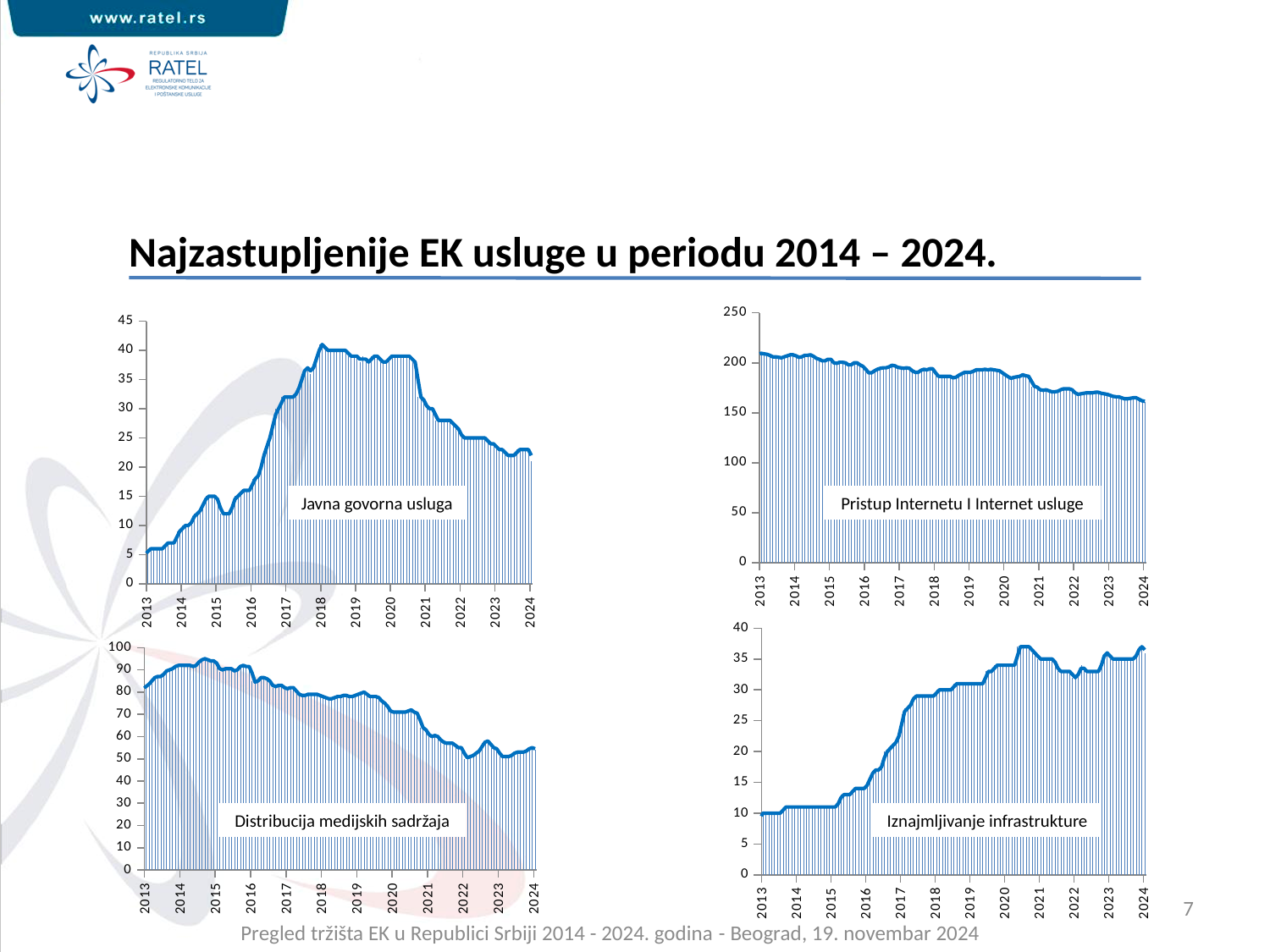

Najzastupljenije EK usluge u periodu 2014 – 2024.

### Chart

| Category |  |
|---|---|
| 38930 | 0.0 |
| 38961 | 2.0 |
| 38991 | 7.0 |
| 39022 | 17.0 |
| 39052 | 34.0 |
| 39083 | 43.0 |
| 39114 | 43.0 |
| 39142 | 60.0 |
| 39173 | 70.0 |
| 39203 | 109.0 |
| 39234 | 122.0 |
| 39264 | 140.0 |
| 39295 | 156.0 |
| 39326 | 156.0 |
| 39356 | 154.0 |
| 39387 | 154.0 |
| 39417 | 156.0 |
| 39448 | 157.0 |
| 39479 | 157.0 |
| 39508 | 163.0 |
| 39539 | 167.0 |
| 39569 | 169.0 |
| 39600 | 174.0 |
| 39630 | 175.0 |
| 39661 | 180.0 |
| 39692 | 179.0 |
| 39722 | 181.0 |
| 39753 | 186.0 |
| 39783 | 188.0 |
| 39814 | 188.0 |
| 39845 | 190.0 |
| 39873 | 191.0 |
| 39904 | 192.0 |
| 39934 | 195.0 |
| 39965 | 185.0 |
| 39995 | 187.0 |
| 40026 | 187.0 |
| 40057 | 185.0 |
| 40087 | 187.0 |
| 40118 | 186.0 |
| 40148 | 186.0 |
| 40179 | 181.0 |
| 40210 | 183.0 |
| 40238 | 191.0 |
| 40269 | 193.0 |
| 40299 | 193.0 |
| 40330 | 196.0 |
| 40360 | 198.0 |
| 40391 | 197.0 |
| 40422 | 195.0 |
| 40452 | 193.0 |
| 40483 | 191.0 |
| 40513 | 189.0 |
| 40544 | 189.0 |
| 40575 | 192.0 |
| 40603 | 197.0 |
| 40634 | 196.0 |
| 40664 | 198.0 |
| 40695 | 199.0 |
| 40725 | 201.0 |
| 40756 | 203.0 |
| 40787 | 202.0 |
| 40817 | 202.0 |
| 40848 | 204.0 |
| 40878 | 206.0 |
| 40909 | 203.0 |
| 40940 | 203.0 |
| 40969 | 202.0 |
| 41000 | 203.0 |
| 41030 | 203.0 |
| 41061 | 203.0 |
| 41091 | 202.0 |
| 41122 | 206.0 |
| 41153 | 206.0 |
| 41183 | 207.0 |
| 41214 | 207.0 |
| 41244 | 210.0 |
| 41275 | 209.0 |
| 41306 | 209.0 |
| 41334 | 208.0 |
| 41365 | 207.0 |
| 41395 | 205.0 |
| 41426 | 207.0 |
| 41456 | 204.0 |
| 41487 | 206.0 |
| 41518 | 206.0 |
| 41548 | 208.0 |
| 41579 | 208.0 |
| 41609 | 208.0 |
| 41640 | 206.0 |
| 41671 | 205.0 |
| 41699 | 207.0 |
| 41730 | 208.0 |
| 41760 | 207.0 |
| 41791 | 209.0 |
| 41821 | 204.0 |
| 41852 | 205.0 |
| 41883 | 202.0 |
| 41913 | 202.0 |
| 41944 | 202.0 |
| 41974 | 205.0 |
| 42005 | 202.0 |
| 42036 | 198.0 |
| 42064 | 201.0 |
| 42095 | 200.0 |
| 42125 | 201.0 |
| 42156 | 199.0 |
| 42186 | 197.0 |
| 42217 | 199.0 |
| 42248 | 201.0 |
| 42278 | 199.0 |
| 42309 | 197.0 |
| 42339 | 196.0 |
| 42370 | 191.0 |
| 42401 | 189.0 |
| 42430 | 191.0 |
| 42461 | 193.0 |
| 42491 | 194.0 |
| 42522 | 195.0 |
| 42552 | 195.0 |
| 42583 | 195.0 |
| 42614 | 197.0 |
| 42644 | 198.0 |
| 42675 | 196.0 |
| 42705 | 195.0 |
| 42736 | 195.0 |
| 42767 | 194.0 |
| 42795 | 196.0 |
| 42826 | 193.0 |
| 42856 | 191.0 |
| 42887 | 190.0 |
| 42917 | 191.0 |
| 42948 | 194.0 |
| 42979 | 193.0 |
| 43009 | 193.0 |
| 43040 | 195.0 |
| 43070 | 193.0 |
| 43101 | 187.0 |
| 43132 | 186.0 |
| 43160 | 187.0 |
| 43191 | 186.0 |
| 43221 | 187.0 |
| 43252 | 186.0 |
| 43282 | 184.0 |
| 43313 | 187.0 |
| 43344 | 188.0 |
| 43374 | 190.0 |
| 43405 | 191.0 |
| 43435 | 190.0 |
| 43466 | 191.0 |
| 43497 | 192.0 |
| 43525 | 194.0 |
| 43556 | 192.0 |
| 43586 | 194.0 |
| 43617 | 193.0 |
| 43647 | 193.0 |
| 43678 | 194.0 |
| 43709 | 192.0 |
| 43739 | 193.0 |
| 43770 | 191.0 |
| 43800 | 189.0 |
| 43831 | 187.0 |
| 43862 | 185.0 |
| 43891 | 184.0 |
| 43922 | 187.0 |
| 43952 | 185.0 |
| 43983 | 188.0 |
| 44013 | 188.0 |
| 44044 | 186.0 |
| 44075 | 187.0 |
| 44105 | 176.0 |
| 44136 | 177.0 |
| 44166 | 174.0 |
| 44197 | 172.0 |
| 44228 | 173.0 |
| 44256 | 173.0 |
| 44287 | 171.0 |
| 44317 | 171.0 |
| 44348 | 171.0 |
| 44378 | 172.0 |
| 44409 | 174.0 |
| 44440 | 174.0 |
| 44470 | 174.0 |
| 44501 | 174.0 |
| 44531 | 172.0 |
| 44562 | 168.0 |
| 44593 | 169.0 |
| 44621 | 169.0 |
| 44652 | 170.0 |
| 44682 | 170.0 |
| 44713 | 170.0 |
| 44743 | 170.0 |
| 44774 | 171.0 |
| 44805 | 170.0 |
| 44835 | 169.0 |
| 44866 | 169.0 |
| 44896 | 168.0 |
| 44927 | 167.0 |
| 44958 | 166.0 |
| 44986 | 166.0 |
| 45017 | 166.0 |
| 45047 | 164.0 |
| 45078 | 164.0 |
| 45108 | 164.0 |
| 45139 | 165.0 |
| 45170 | 165.0 |
| 45200 | 165.0 |
| 45231 | 162.0 |
| 45261 | 162.0 |
| 45292 | 161.0 |

### Chart

| Category |  |
|---|---|
| 38930 | 0.0 |
| 38961 | 2.0 |
| 38991 | 2.0 |
| 39022 | 2.0 |
| 39052 | 3.0 |
| 39083 | 3.0 |
| 39114 | 3.0 |
| 39142 | 3.0 |
| 39173 | 3.0 |
| 39203 | 3.0 |
| 39234 | 3.0 |
| 39264 | 3.0 |
| 39295 | 3.0 |
| 39326 | 3.0 |
| 39356 | 3.0 |
| 39387 | 3.0 |
| 39417 | 3.0 |
| 39448 | 3.0 |
| 39479 | 3.0 |
| 39508 | 3.0 |
| 39539 | 3.0 |
| 39569 | 3.0 |
| 39600 | 3.0 |
| 39630 | 3.0 |
| 39661 | 3.0 |
| 39692 | 3.0 |
| 39722 | 3.0 |
| 39753 | 3.0 |
| 39783 | 3.0 |
| 39814 | 3.0 |
| 39845 | 3.0 |
| 39873 | 3.0 |
| 39904 | 3.0 |
| 39934 | 3.0 |
| 39965 | 3.0 |
| 39995 | 4.0 |
| 40026 | 4.0 |
| 40057 | 4.0 |
| 40087 | 4.0 |
| 40118 | 4.0 |
| 40148 | 4.0 |
| 40179 | 4.0 |
| 40210 | 4.0 |
| 40238 | 4.0 |
| 40269 | 4.0 |
| 40299 | 4.0 |
| 40330 | 4.0 |
| 40360 | 4.0 |
| 40391 | 4.0 |
| 40422 | 4.0 |
| 40452 | 4.0 |
| 40483 | 4.0 |
| 40513 | 4.0 |
| 40544 | 4.0 |
| 40575 | 4.0 |
| 40603 | 4.0 |
| 40634 | 4.0 |
| 40664 | 4.0 |
| 40695 | 4.0 |
| 40725 | 4.0 |
| 40756 | 4.0 |
| 40787 | 4.0 |
| 40817 | 4.0 |
| 40848 | 4.0 |
| 40878 | 4.0 |
| 40909 | 4.0 |
| 40940 | 4.0 |
| 40969 | 4.0 |
| 41000 | 5.0 |
| 41030 | 5.0 |
| 41061 | 5.0 |
| 41091 | 5.0 |
| 41122 | 5.0 |
| 41153 | 5.0 |
| 41183 | 5.0 |
| 41214 | 5.0 |
| 41244 | 5.0 |
| 41275 | 6.0 |
| 41306 | 6.0 |
| 41334 | 6.0 |
| 41365 | 6.0 |
| 41395 | 6.0 |
| 41426 | 6.0 |
| 41456 | 7.0 |
| 41487 | 7.0 |
| 41518 | 7.0 |
| 41548 | 7.0 |
| 41579 | 9.0 |
| 41609 | 9.0 |
| 41640 | 10.0 |
| 41671 | 10.0 |
| 41699 | 10.0 |
| 41730 | 11.0 |
| 41760 | 12.0 |
| 41791 | 12.0 |
| 41821 | 13.0 |
| 41852 | 14.0 |
| 41883 | 15.0 |
| 41913 | 15.0 |
| 41944 | 15.0 |
| 41974 | 15.0 |
| 42005 | 14.0 |
| 42036 | 12.0 |
| 42064 | 12.0 |
| 42095 | 12.0 |
| 42125 | 12.0 |
| 42156 | 14.0 |
| 42186 | 15.0 |
| 42217 | 15.0 |
| 42248 | 16.0 |
| 42278 | 16.0 |
| 42309 | 16.0 |
| 42339 | 16.0 |
| 42370 | 18.0 |
| 42401 | 18.0 |
| 42430 | 19.0 |
| 42461 | 21.0 |
| 42491 | 23.0 |
| 42522 | 24.0 |
| 42552 | 26.0 |
| 42583 | 28.0 |
| 42614 | 30.0 |
| 42644 | 30.0 |
| 42675 | 32.0 |
| 42705 | 32.0 |
| 42736 | 32.0 |
| 42767 | 32.0 |
| 42795 | 32.0 |
| 42826 | 33.0 |
| 42856 | 34.0 |
| 42887 | 36.0 |
| 42917 | 37.0 |
| 42948 | 37.0 |
| 42979 | 36.0 |
| 43009 | 38.0 |
| 43040 | 39.0 |
| 43070 | 41.0 |
| 43101 | 41.0 |
| 43132 | 40.0 |
| 43160 | 40.0 |
| 43191 | 40.0 |
| 43221 | 40.0 |
| 43252 | 40.0 |
| 43282 | 40.0 |
| 43313 | 40.0 |
| 43344 | 40.0 |
| 43374 | 39.0 |
| 43405 | 39.0 |
| 43435 | 39.0 |
| 43466 | 39.0 |
| 43497 | 38.0 |
| 43525 | 39.0 |
| 43556 | 38.0 |
| 43586 | 38.0 |
| 43617 | 39.0 |
| 43647 | 39.0 |
| 43678 | 39.0 |
| 43709 | 38.0 |
| 43739 | 38.0 |
| 43770 | 38.0 |
| 43800 | 39.0 |
| 43831 | 39.0 |
| 43862 | 39.0 |
| 43891 | 39.0 |
| 43922 | 39.0 |
| 43952 | 39.0 |
| 43983 | 39.0 |
| 44013 | 39.0 |
| 44044 | 38.0 |
| 44075 | 38.0 |
| 44105 | 32.0 |
| 44136 | 32.0 |
| 44166 | 31.0 |
| 44197 | 30.0 |
| 44228 | 30.0 |
| 44256 | 30.0 |
| 44287 | 28.0 |
| 44317 | 28.0 |
| 44348 | 28.0 |
| 44378 | 28.0 |
| 44409 | 28.0 |
| 44440 | 28.0 |
| 44470 | 27.0 |
| 44501 | 27.0 |
| 44531 | 26.0 |
| 44562 | 25.0 |
| 44593 | 25.0 |
| 44621 | 25.0 |
| 44652 | 25.0 |
| 44682 | 25.0 |
| 44713 | 25.0 |
| 44743 | 25.0 |
| 44774 | 25.0 |
| 44805 | 25.0 |
| 44835 | 24.0 |
| 44866 | 24.0 |
| 44896 | 24.0 |
| 44927 | 23.0 |
| 44958 | 23.0 |
| 44986 | 23.0 |
| 45017 | 22.0 |
| 45047 | 22.0 |
| 45078 | 22.0 |
| 45108 | 22.0 |
| 45139 | 23.0 |
| 45170 | 23.0 |
| 45200 | 23.0 |
| 45231 | 23.0 |
| 45261 | 23.0 |
| 45292 | 21.0 |
Javna govorna usluga
Pristup Internetu I Internet usluge

### Chart

| Category |  |
|---|---|
| 38930 | 0.0 |
| 38961 | 1.0 |
| 38991 | 1.0 |
| 39022 | 1.0 |
| 39052 | 1.0 |
| 39083 | 1.0 |
| 39114 | 1.0 |
| 39142 | 1.0 |
| 39173 | 1.0 |
| 39203 | 2.0 |
| 39234 | 2.0 |
| 39264 | 2.0 |
| 39295 | 2.0 |
| 39326 | 2.0 |
| 39356 | 2.0 |
| 39387 | 2.0 |
| 39417 | 2.0 |
| 39448 | 2.0 |
| 39479 | 2.0 |
| 39508 | 2.0 |
| 39539 | 2.0 |
| 39569 | 2.0 |
| 39600 | 2.0 |
| 39630 | 2.0 |
| 39661 | 2.0 |
| 39692 | 2.0 |
| 39722 | 2.0 |
| 39753 | 2.0 |
| 39783 | 2.0 |
| 39814 | 2.0 |
| 39845 | 2.0 |
| 39873 | 2.0 |
| 39904 | 2.0 |
| 39934 | 2.0 |
| 39965 | 2.0 |
| 39995 | 2.0 |
| 40026 | 2.0 |
| 40057 | 2.0 |
| 40087 | 2.0 |
| 40118 | 2.0 |
| 40148 | 2.0 |
| 40179 | 3.0 |
| 40210 | 3.0 |
| 40238 | 3.0 |
| 40269 | 3.0 |
| 40299 | 3.0 |
| 40330 | 3.0 |
| 40360 | 3.0 |
| 40391 | 3.0 |
| 40422 | 4.0 |
| 40452 | 4.0 |
| 40483 | 4.0 |
| 40513 | 4.0 |
| 40544 | 4.0 |
| 40575 | 4.0 |
| 40603 | 5.0 |
| 40634 | 5.0 |
| 40664 | 5.0 |
| 40695 | 5.0 |
| 40725 | 5.0 |
| 40756 | 7.0 |
| 40787 | 7.0 |
| 40817 | 7.0 |
| 40848 | 7.0 |
| 40878 | 7.0 |
| 40909 | 7.0 |
| 40940 | 7.0 |
| 40969 | 7.0 |
| 41000 | 7.0 |
| 41030 | 7.0 |
| 41061 | 7.0 |
| 41091 | 7.0 |
| 41122 | 7.0 |
| 41153 | 8.0 |
| 41183 | 8.0 |
| 41214 | 8.0 |
| 41244 | 10.0 |
| 41275 | 10.0 |
| 41306 | 10.0 |
| 41334 | 10.0 |
| 41365 | 10.0 |
| 41395 | 10.0 |
| 41426 | 10.0 |
| 41456 | 10.0 |
| 41487 | 11.0 |
| 41518 | 11.0 |
| 41548 | 11.0 |
| 41579 | 11.0 |
| 41609 | 11.0 |
| 41640 | 11.0 |
| 41671 | 11.0 |
| 41699 | 11.0 |
| 41730 | 11.0 |
| 41760 | 11.0 |
| 41791 | 11.0 |
| 41821 | 11.0 |
| 41852 | 11.0 |
| 41883 | 11.0 |
| 41913 | 11.0 |
| 41944 | 11.0 |
| 41974 | 11.0 |
| 42005 | 11.0 |
| 42036 | 11.0 |
| 42064 | 12.0 |
| 42095 | 13.0 |
| 42125 | 13.0 |
| 42156 | 13.0 |
| 42186 | 13.0 |
| 42217 | 14.0 |
| 42248 | 14.0 |
| 42278 | 14.0 |
| 42309 | 14.0 |
| 42339 | 14.0 |
| 42370 | 15.0 |
| 42401 | 16.0 |
| 42430 | 17.0 |
| 42461 | 17.0 |
| 42491 | 17.0 |
| 42522 | 18.0 |
| 42552 | 20.0 |
| 42583 | 20.0 |
| 42614 | 21.0 |
| 42644 | 21.0 |
| 42675 | 22.0 |
| 42705 | 23.0 |
| 42736 | 26.0 |
| 42767 | 27.0 |
| 42795 | 27.0 |
| 42826 | 28.0 |
| 42856 | 29.0 |
| 42887 | 29.0 |
| 42917 | 29.0 |
| 42948 | 29.0 |
| 42979 | 29.0 |
| 43009 | 29.0 |
| 43040 | 29.0 |
| 43070 | 29.0 |
| 43101 | 30.0 |
| 43132 | 30.0 |
| 43160 | 30.0 |
| 43191 | 30.0 |
| 43221 | 30.0 |
| 43252 | 30.0 |
| 43282 | 31.0 |
| 43313 | 31.0 |
| 43344 | 31.0 |
| 43374 | 31.0 |
| 43405 | 31.0 |
| 43435 | 31.0 |
| 43466 | 31.0 |
| 43497 | 31.0 |
| 43525 | 31.0 |
| 43556 | 31.0 |
| 43586 | 31.0 |
| 43617 | 33.0 |
| 43647 | 33.0 |
| 43678 | 33.0 |
| 43709 | 34.0 |
| 43739 | 34.0 |
| 43770 | 34.0 |
| 43800 | 34.0 |
| 43831 | 34.0 |
| 43862 | 34.0 |
| 43891 | 34.0 |
| 43922 | 34.0 |
| 43952 | 37.0 |
| 43983 | 37.0 |
| 44013 | 37.0 |
| 44044 | 37.0 |
| 44075 | 37.0 |
| 44105 | 36.0 |
| 44136 | 36.0 |
| 44166 | 35.0 |
| 44197 | 35.0 |
| 44228 | 35.0 |
| 44256 | 35.0 |
| 44287 | 35.0 |
| 44317 | 35.0 |
| 44348 | 34.0 |
| 44378 | 33.0 |
| 44409 | 33.0 |
| 44440 | 33.0 |
| 44470 | 33.0 |
| 44501 | 33.0 |
| 44531 | 32.0 |
| 44562 | 32.0 |
| 44593 | 33.0 |
| 44621 | 34.0 |
| 44652 | 33.0 |
| 44682 | 33.0 |
| 44713 | 33.0 |
| 44743 | 33.0 |
| 44774 | 33.0 |
| 44805 | 33.0 |
| 44835 | 35.0 |
| 44866 | 36.0 |
| 44896 | 36.0 |
| 44927 | 35.0 |
| 44958 | 35.0 |
| 44986 | 35.0 |
| 45017 | 35.0 |
| 45047 | 35.0 |
| 45078 | 35.0 |
| 45108 | 35.0 |
| 45139 | 35.0 |
| 45170 | 35.0 |
| 45200 | 36.0 |
| 45231 | 37.0 |
| 45261 | 37.0 |
| 45292 | 36.0 |

### Chart

| Category |  |
|---|---|
| 38930 | 0.0 |
| 38961 | 0.0 |
| 38991 | 0.0 |
| 39022 | 0.0 |
| 39052 | 0.0 |
| 39083 | 1.0 |
| 39114 | 19.0 |
| 39142 | 39.0 |
| 39173 | 43.0 |
| 39203 | 49.0 |
| 39234 | 55.0 |
| 39264 | 56.0 |
| 39295 | 60.0 |
| 39326 | 60.0 |
| 39356 | 61.0 |
| 39387 | 61.0 |
| 39417 | 66.0 |
| 39448 | 66.0 |
| 39479 | 66.0 |
| 39508 | 66.0 |
| 39539 | 67.0 |
| 39569 | 68.0 |
| 39600 | 68.0 |
| 39630 | 68.0 |
| 39661 | 69.0 |
| 39692 | 72.0 |
| 39722 | 73.0 |
| 39753 | 77.0 |
| 39783 | 76.0 |
| 39814 | 74.0 |
| 39845 | 72.0 |
| 39873 | 71.0 |
| 39904 | 71.0 |
| 39934 | 73.0 |
| 39965 | 73.0 |
| 39995 | 70.0 |
| 40026 | 72.0 |
| 40057 | 72.0 |
| 40087 | 72.0 |
| 40118 | 73.0 |
| 40148 | 73.0 |
| 40179 | 75.0 |
| 40210 | 76.0 |
| 40238 | 77.0 |
| 40269 | 77.0 |
| 40299 | 77.0 |
| 40330 | 77.0 |
| 40360 | 77.0 |
| 40391 | 75.0 |
| 40422 | 76.0 |
| 40452 | 76.0 |
| 40483 | 76.0 |
| 40513 | 74.0 |
| 40544 | 77.0 |
| 40575 | 76.0 |
| 40603 | 78.0 |
| 40634 | 78.0 |
| 40664 | 79.0 |
| 40695 | 79.0 |
| 40725 | 79.0 |
| 40756 | 77.0 |
| 40787 | 77.0 |
| 40817 | 78.0 |
| 40848 | 78.0 |
| 40878 | 78.0 |
| 40909 | 76.0 |
| 40940 | 76.0 |
| 40969 | 76.0 |
| 41000 | 77.0 |
| 41030 | 76.0 |
| 41061 | 76.0 |
| 41091 | 76.0 |
| 41122 | 77.0 |
| 41153 | 79.0 |
| 41183 | 79.0 |
| 41214 | 80.0 |
| 41244 | 82.0 |
| 41275 | 83.0 |
| 41306 | 84.0 |
| 41334 | 86.0 |
| 41365 | 87.0 |
| 41395 | 87.0 |
| 41426 | 87.0 |
| 41456 | 89.0 |
| 41487 | 90.0 |
| 41518 | 90.0 |
| 41548 | 91.0 |
| 41579 | 92.0 |
| 41609 | 92.0 |
| 41640 | 92.0 |
| 41671 | 92.0 |
| 41699 | 92.0 |
| 41730 | 92.0 |
| 41760 | 91.0 |
| 41791 | 93.0 |
| 41821 | 94.0 |
| 41852 | 95.0 |
| 41883 | 95.0 |
| 41913 | 94.0 |
| 41944 | 94.0 |
| 41974 | 94.0 |
| 42005 | 92.0 |
| 42036 | 89.0 |
| 42064 | 91.0 |
| 42095 | 90.0 |
| 42125 | 91.0 |
| 42156 | 90.0 |
| 42186 | 89.0 |
| 42217 | 91.0 |
| 42248 | 92.0 |
| 42278 | 92.0 |
| 42309 | 91.0 |
| 42339 | 92.0 |
| 42370 | 85.0 |
| 42401 | 84.0 |
| 42430 | 86.0 |
| 42461 | 87.0 |
| 42491 | 86.0 |
| 42522 | 86.0 |
| 42552 | 84.0 |
| 42583 | 82.0 |
| 42614 | 83.0 |
| 42644 | 83.0 |
| 42675 | 83.0 |
| 42705 | 81.0 |
| 42736 | 82.0 |
| 42767 | 82.0 |
| 42795 | 82.0 |
| 42826 | 79.0 |
| 42856 | 79.0 |
| 42887 | 78.0 |
| 42917 | 79.0 |
| 42948 | 79.0 |
| 42979 | 79.0 |
| 43009 | 79.0 |
| 43040 | 79.0 |
| 43070 | 78.0 |
| 43101 | 78.0 |
| 43132 | 77.0 |
| 43160 | 77.0 |
| 43191 | 77.0 |
| 43221 | 78.0 |
| 43252 | 78.0 |
| 43282 | 78.0 |
| 43313 | 79.0 |
| 43344 | 78.0 |
| 43374 | 78.0 |
| 43405 | 78.0 |
| 43435 | 79.0 |
| 43466 | 79.0 |
| 43497 | 80.0 |
| 43525 | 80.0 |
| 43556 | 78.0 |
| 43586 | 78.0 |
| 43617 | 78.0 |
| 43647 | 78.0 |
| 43678 | 77.0 |
| 43709 | 75.0 |
| 43739 | 75.0 |
| 43770 | 72.0 |
| 43800 | 71.0 |
| 43831 | 71.0 |
| 43862 | 71.0 |
| 43891 | 71.0 |
| 43922 | 71.0 |
| 43952 | 71.0 |
| 43983 | 72.0 |
| 44013 | 72.0 |
| 44044 | 70.0 |
| 44075 | 71.0 |
| 44105 | 64.0 |
| 44136 | 64.0 |
| 44166 | 62.0 |
| 44197 | 60.0 |
| 44228 | 60.0 |
| 44256 | 61.0 |
| 44287 | 59.0 |
| 44317 | 58.0 |
| 44348 | 57.0 |
| 44378 | 57.0 |
| 44409 | 57.0 |
| 44440 | 57.0 |
| 44470 | 55.0 |
| 44501 | 55.0 |
| 44531 | 55.0 |
| 44562 | 50.0 |
| 44593 | 51.0 |
| 44621 | 51.0 |
| 44652 | 52.0 |
| 44682 | 53.0 |
| 44713 | 54.0 |
| 44743 | 57.0 |
| 44774 | 58.0 |
| 44805 | 58.0 |
| 44835 | 55.0 |
| 44866 | 55.0 |
| 44896 | 54.0 |
| 44927 | 51.0 |
| 44958 | 51.0 |
| 44986 | 51.0 |
| 45017 | 51.0 |
| 45047 | 52.0 |
| 45078 | 53.0 |
| 45108 | 53.0 |
| 45139 | 53.0 |
| 45170 | 53.0 |
| 45200 | 54.0 |
| 45231 | 55.0 |
| 45261 | 55.0 |
| 45292 | 54.0 |
Distribucija medijskih sadržaja
Iznajmljivanje infrastrukture
7
Pregled tržišta EK u Republici Srbiji 2014 - 2024. godina - Beograd, 19. novembar 2024